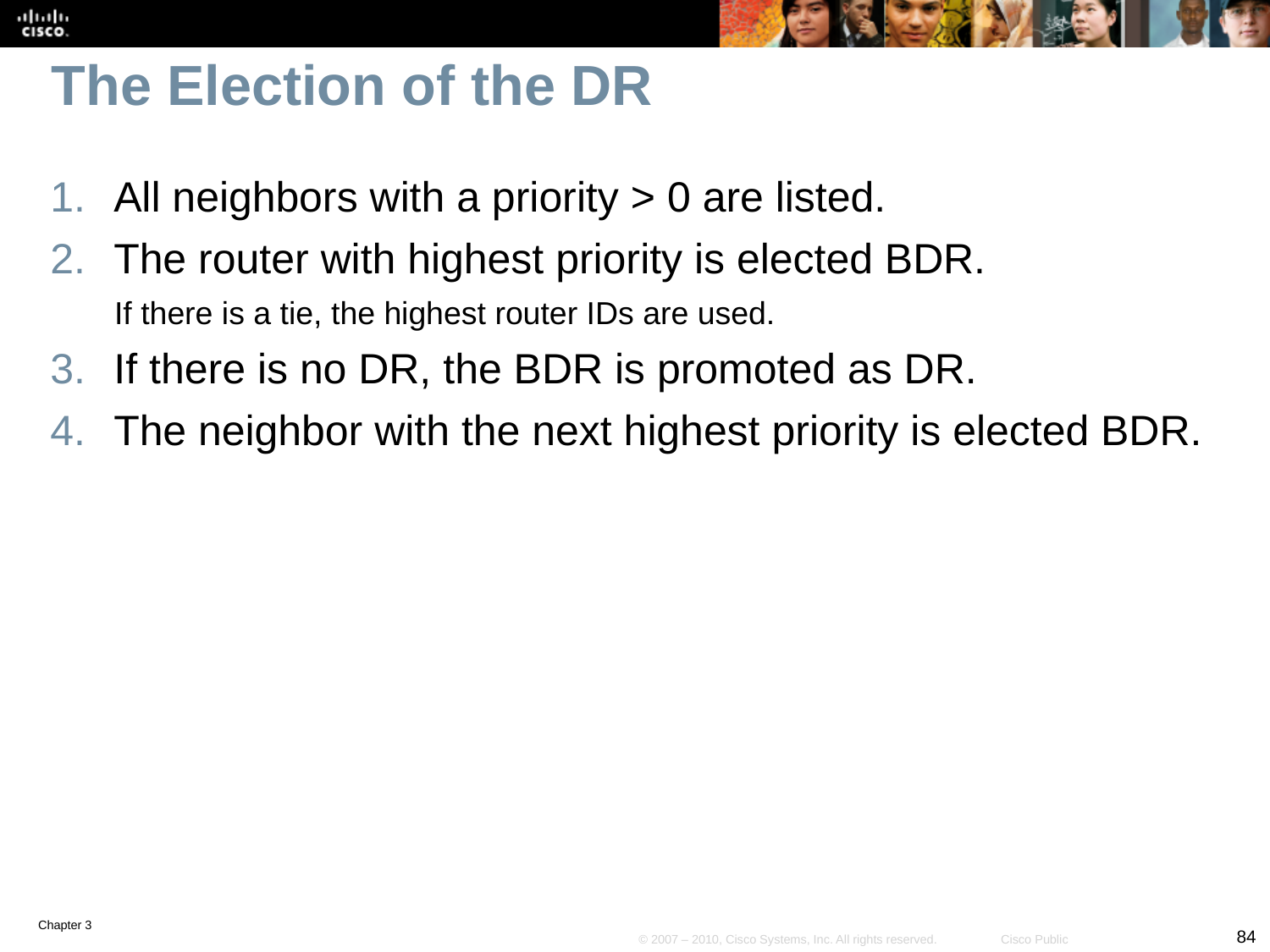

# The Election of the DR
All neighbors with a priority > 0 are listed.
The router with highest priority is elected BDR.
If there is a tie, the highest router IDs are used.
If there is no DR, the BDR is promoted as DR.
The neighbor with the next highest priority is elected BDR.